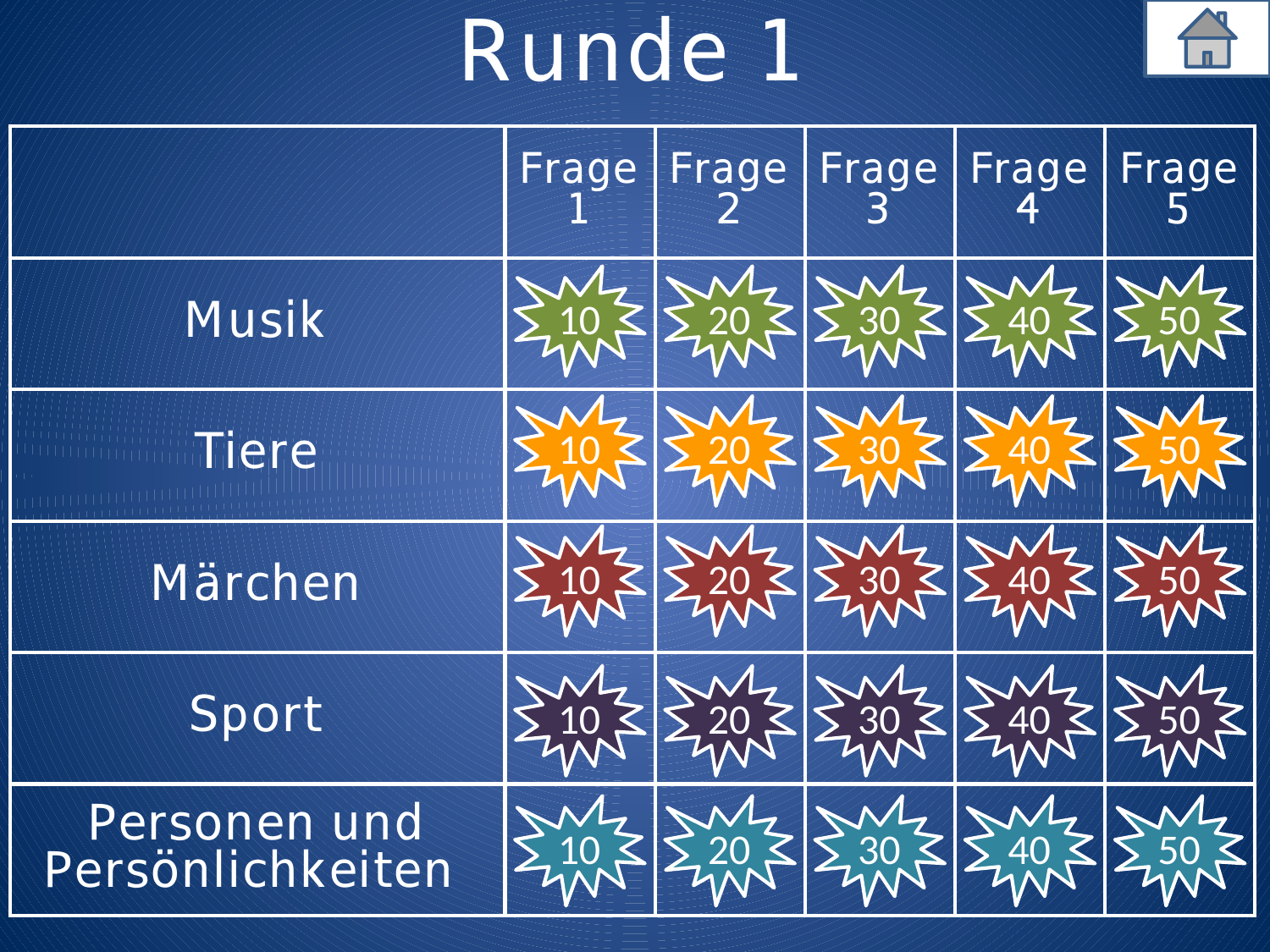

# Runde 1
|  | Frage 1 | Frage 2 | Frage 3 | Frage 4 | Frage 5 |
| --- | --- | --- | --- | --- | --- |
| Musik |  |  |  |  |  |
| Tiere |  |  |  |  |  |
| Märchen |  |  |  |  |  |
| Sport |  |  |  |  |  |
| Personen und Persönlichkeiten |  |  |  |  |  |
10
20
30
40
50
10
20
30
40
50
10
20
30
40
50
10
20
30
40
50
10
20
30
40
50